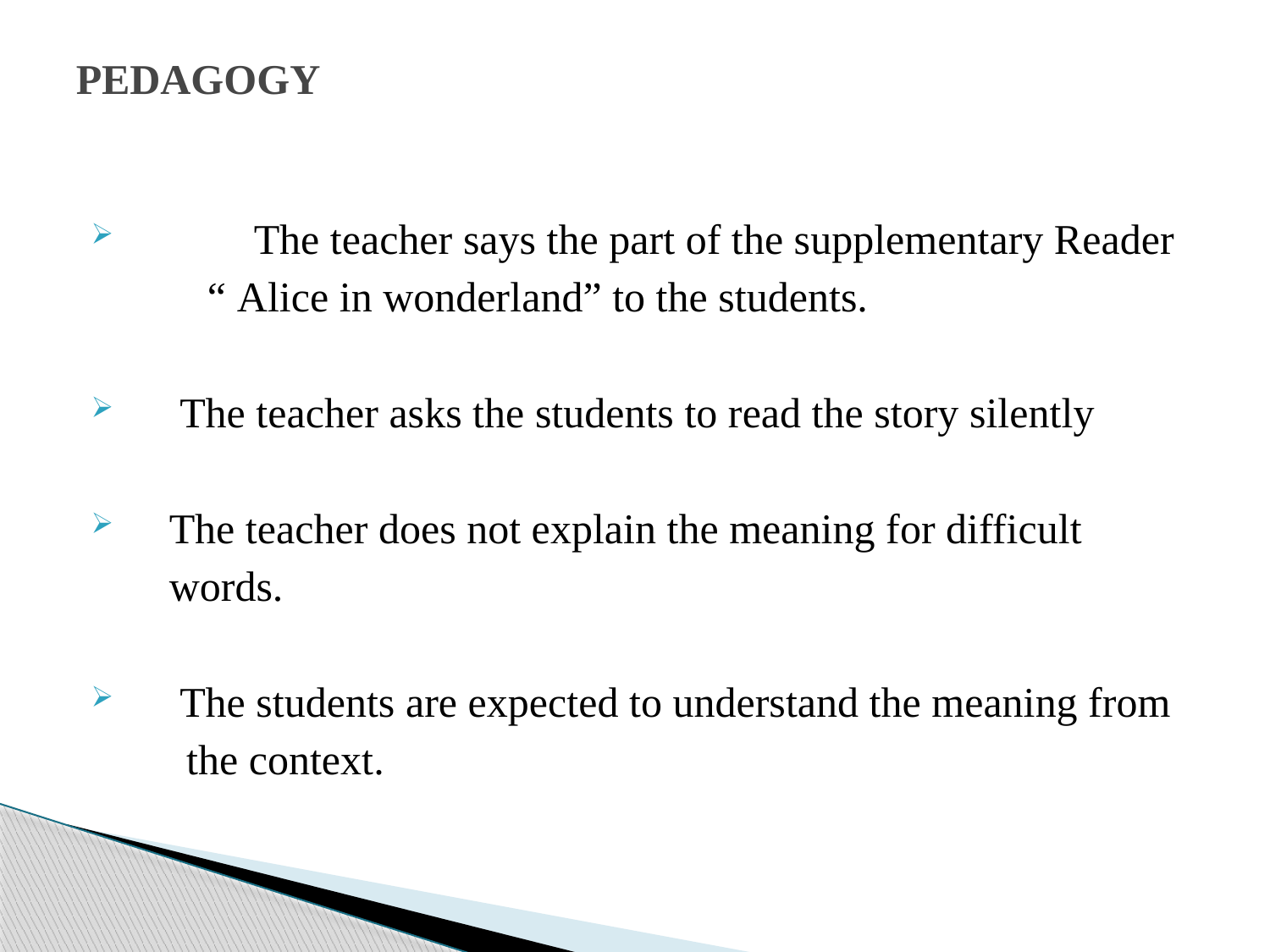

# PEDAGOGY

	The teacher says the part of the supplementary Reader
           “ Alice in wonderland” to the students.

     The teacher asks the students to read the story silently

    The teacher does not explain the meaning for difficult
	    words.

     The students are expected to understand the meaning from
         the context.